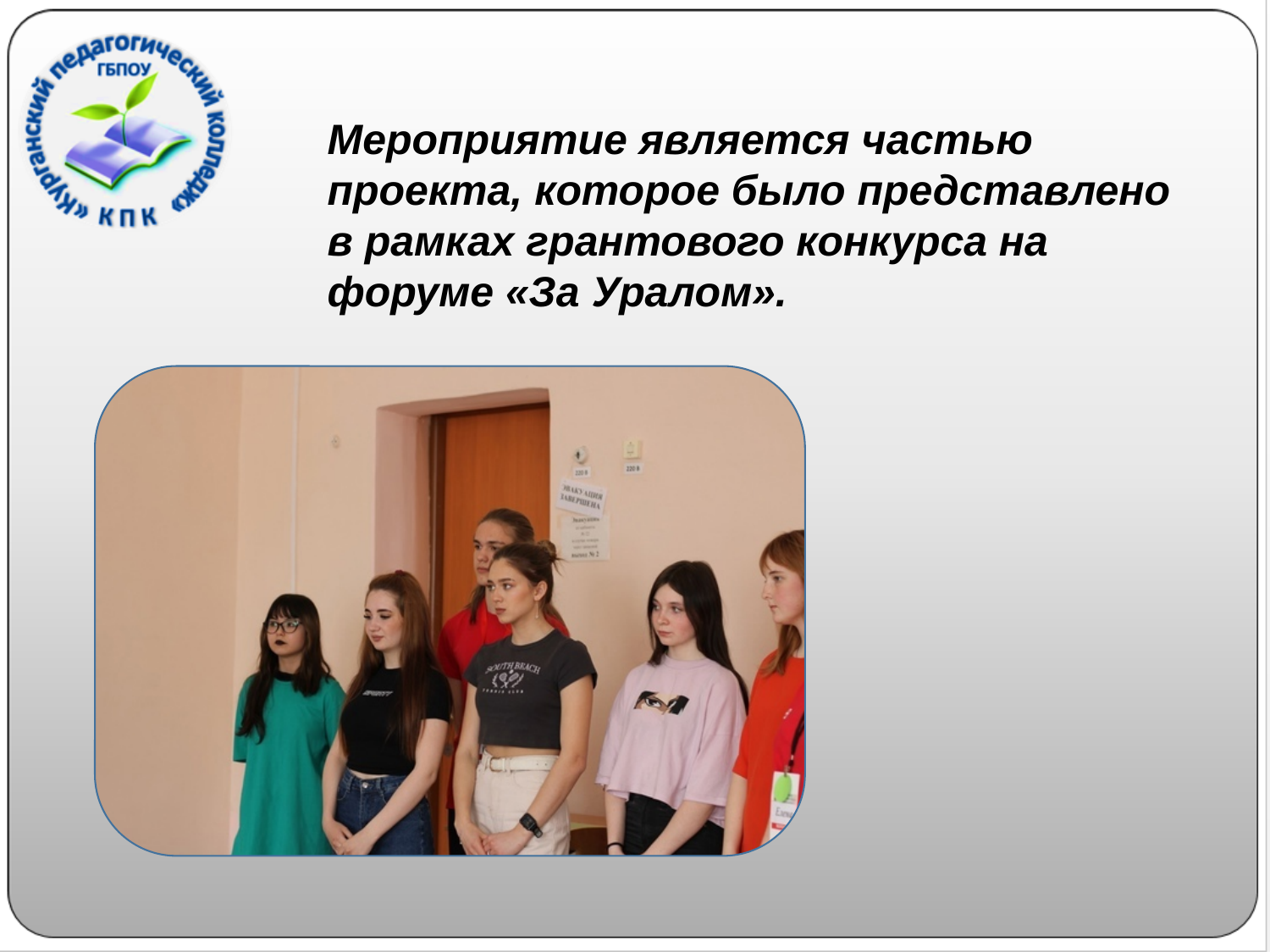

Мероприятие является частью проекта, которое было представлено в рамках грантового конкурса на форуме «За Уралом».